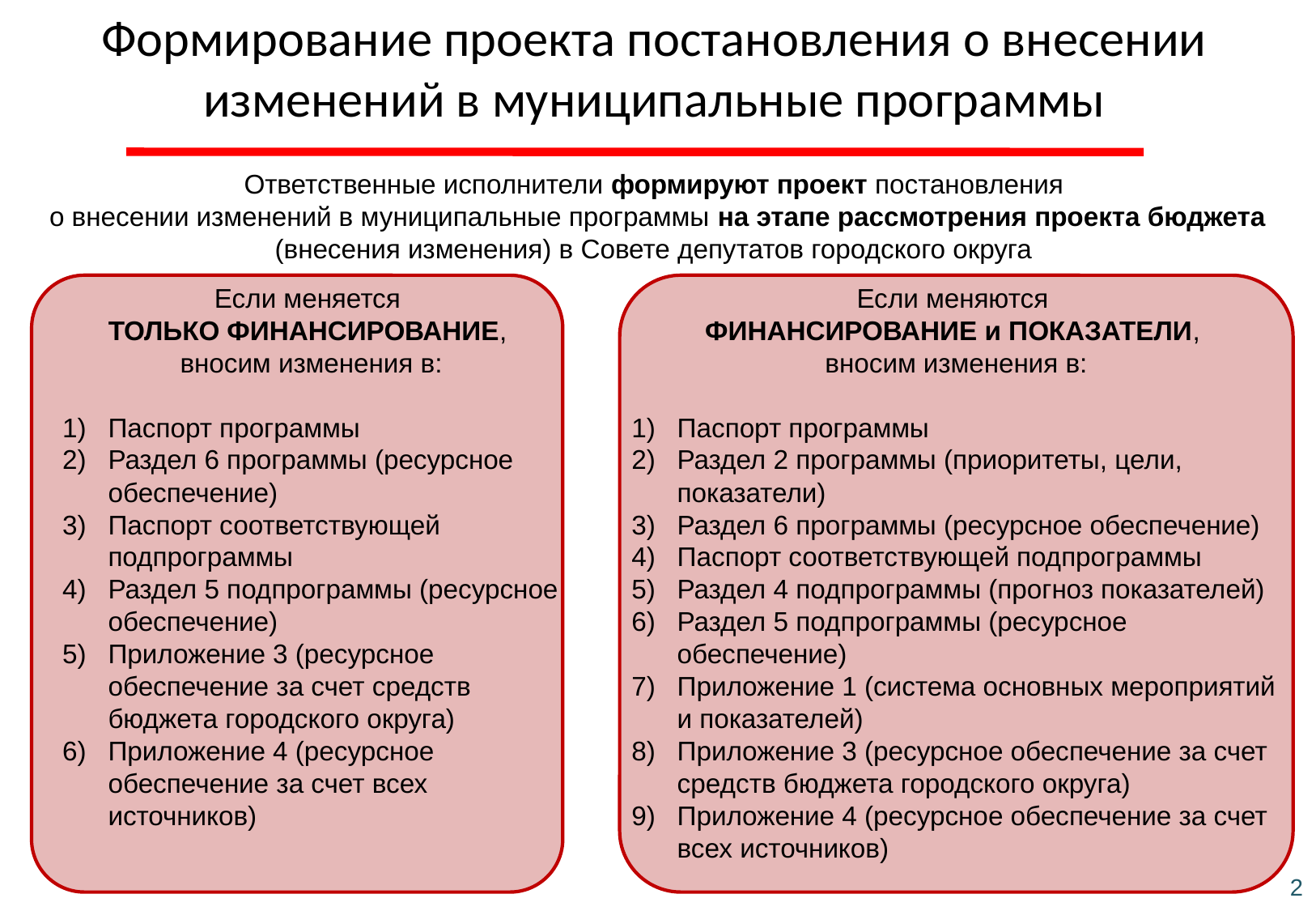

Формирование проекта постановления о внесении изменений в муниципальные программы
Ответственные исполнители формируют проект постановления
о внесении изменений в муниципальные программы на этапе рассмотрения проекта бюджета (внесения изменения) в Совете депутатов городского округа

Если меняется
ТОЛЬКО ФИНАНСИРОВАНИЕ,
вносим изменения в:

Паспорт программы
Раздел 6 программы (ресурсное обеспечение)
Паспорт соответствующей подпрограммы
Раздел 5 подпрограммы (ресурсное обеспечение)
Приложение 3 (ресурсное обеспечение за счет средств бюджета городского округа)
Приложение 4 (ресурсное обеспечение за счет всех источников)

Если меняются
ФИНАНСИРОВАНИЕ и ПОКАЗАТЕЛИ,
вносим изменения в:

Паспорт программы
Раздел 2 программы (приоритеты, цели, показатели)
Раздел 6 программы (ресурсное обеспечение)
Паспорт соответствующей подпрограммы
Раздел 4 подпрограммы (прогноз показателей)
Раздел 5 подпрограммы (ресурсное обеспечение)
Приложение 1 (система основных мероприятий и показателей)
Приложение 3 (ресурсное обеспечение за счет средств бюджета городского округа)
Приложение 4 (ресурсное обеспечение за счет всех источников)

2